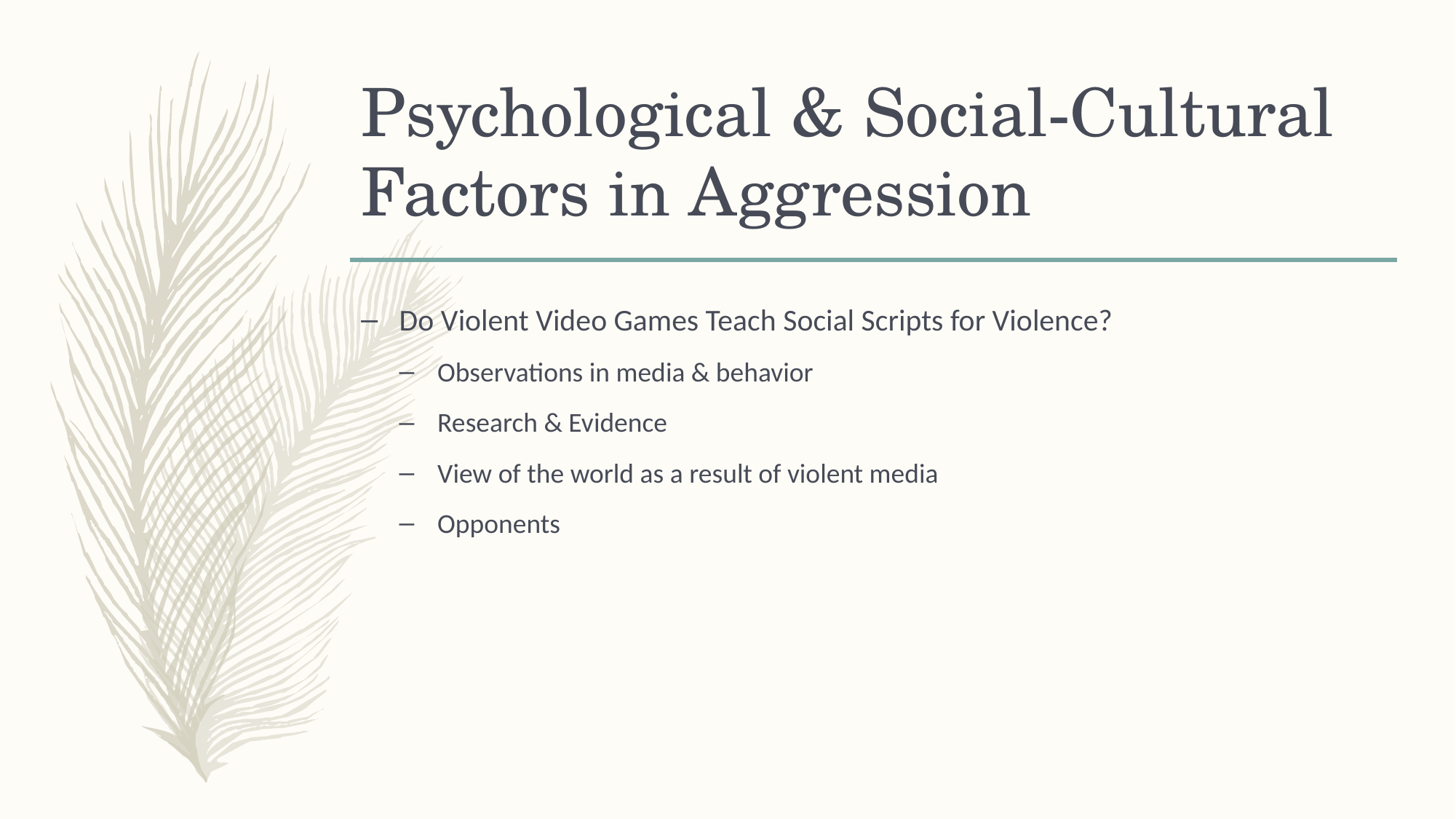

# Psychological & Social-Cultural Factors in Aggression
Do Violent Video Games Teach Social Scripts for Violence?
Observations in media & behavior
Research & Evidence
View of the world as a result of violent media
Opponents